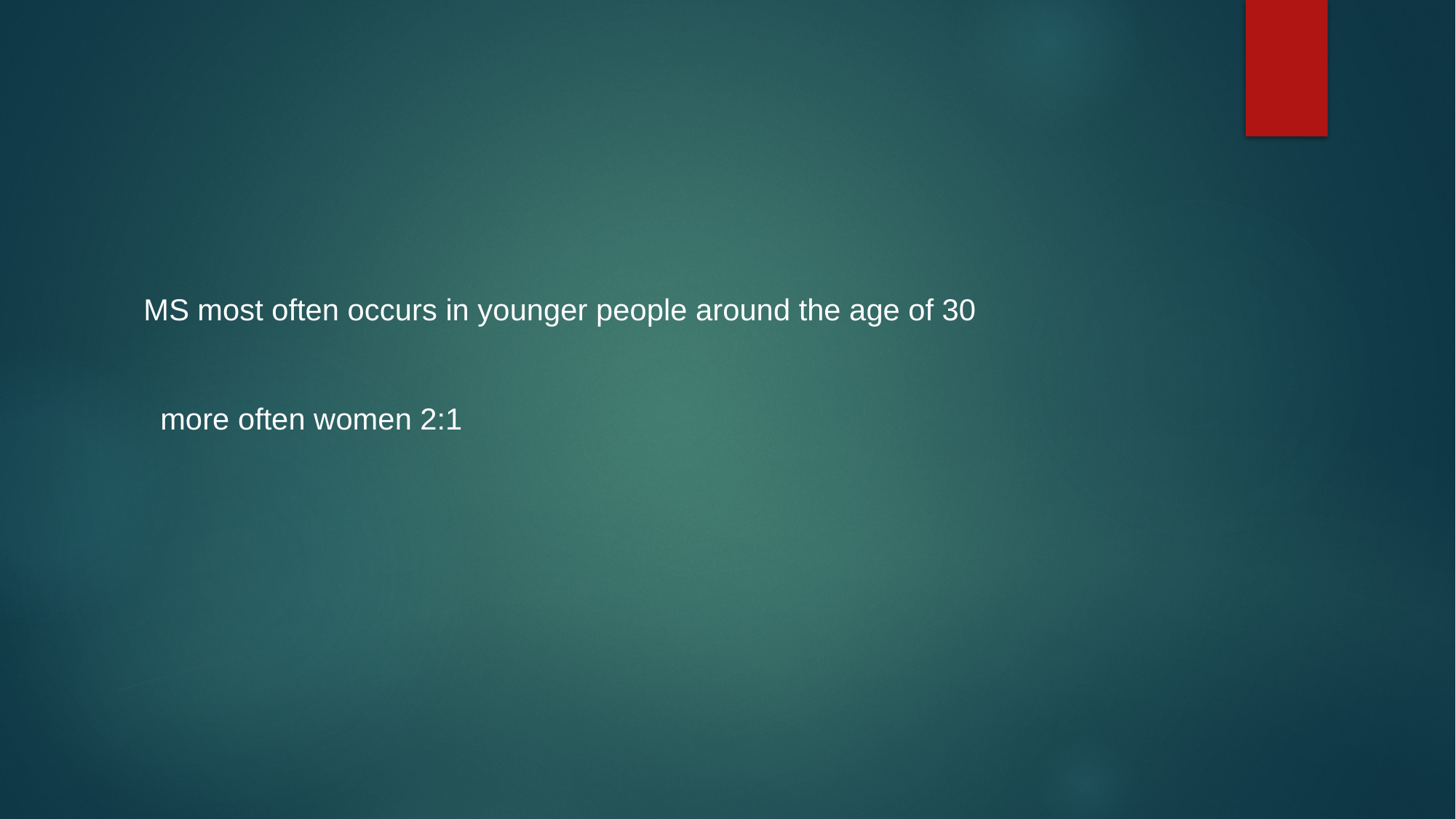

#
MS most often occurs in younger people around the age of 30

  more often women 2:1